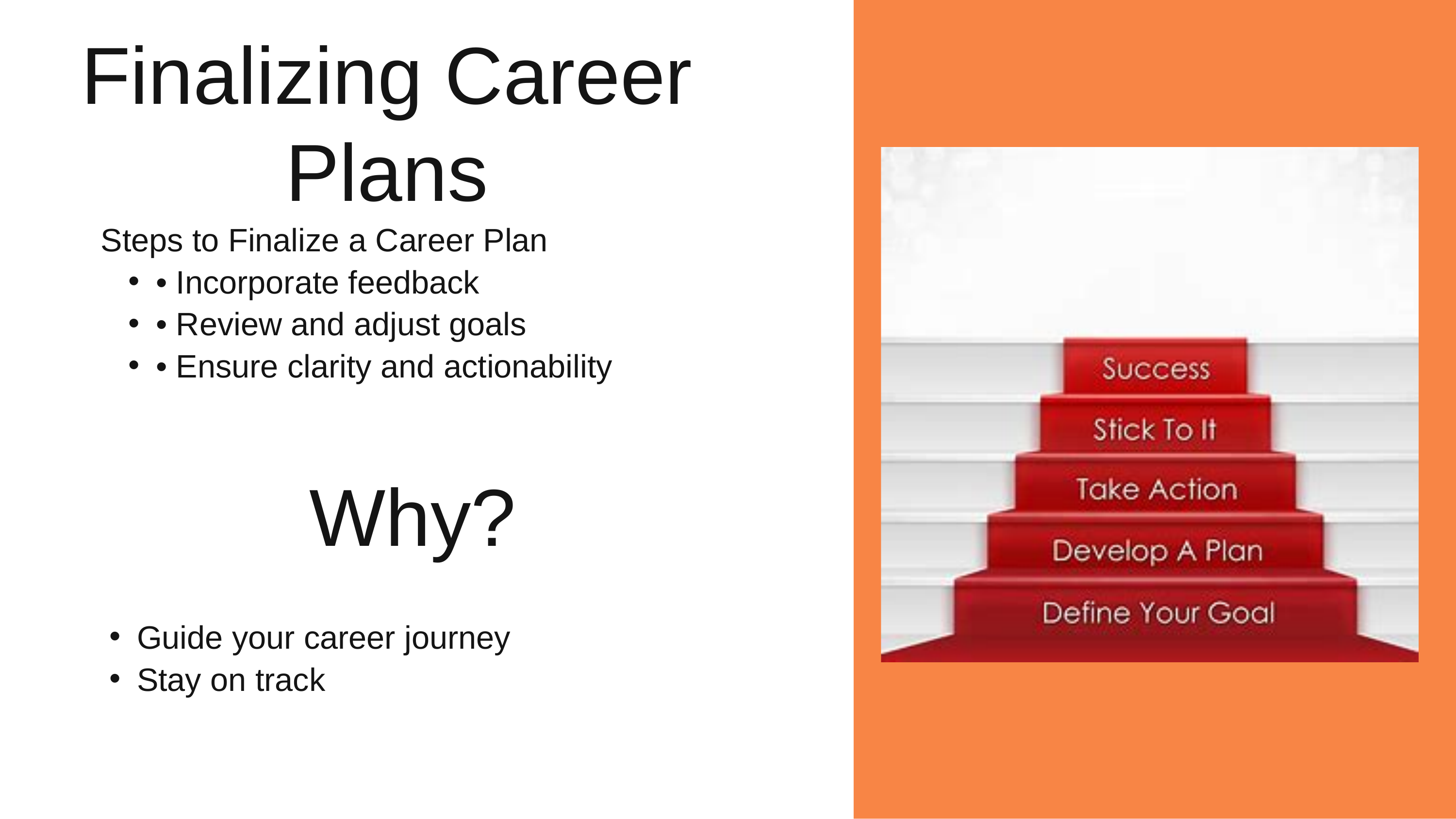

Finalizing Career Plans

Steps to Finalize a Career Plan
• Incorporate feedback
• Review and adjust goals
• Ensure clarity and actionability
Why?
Guide your career journey
Stay on track